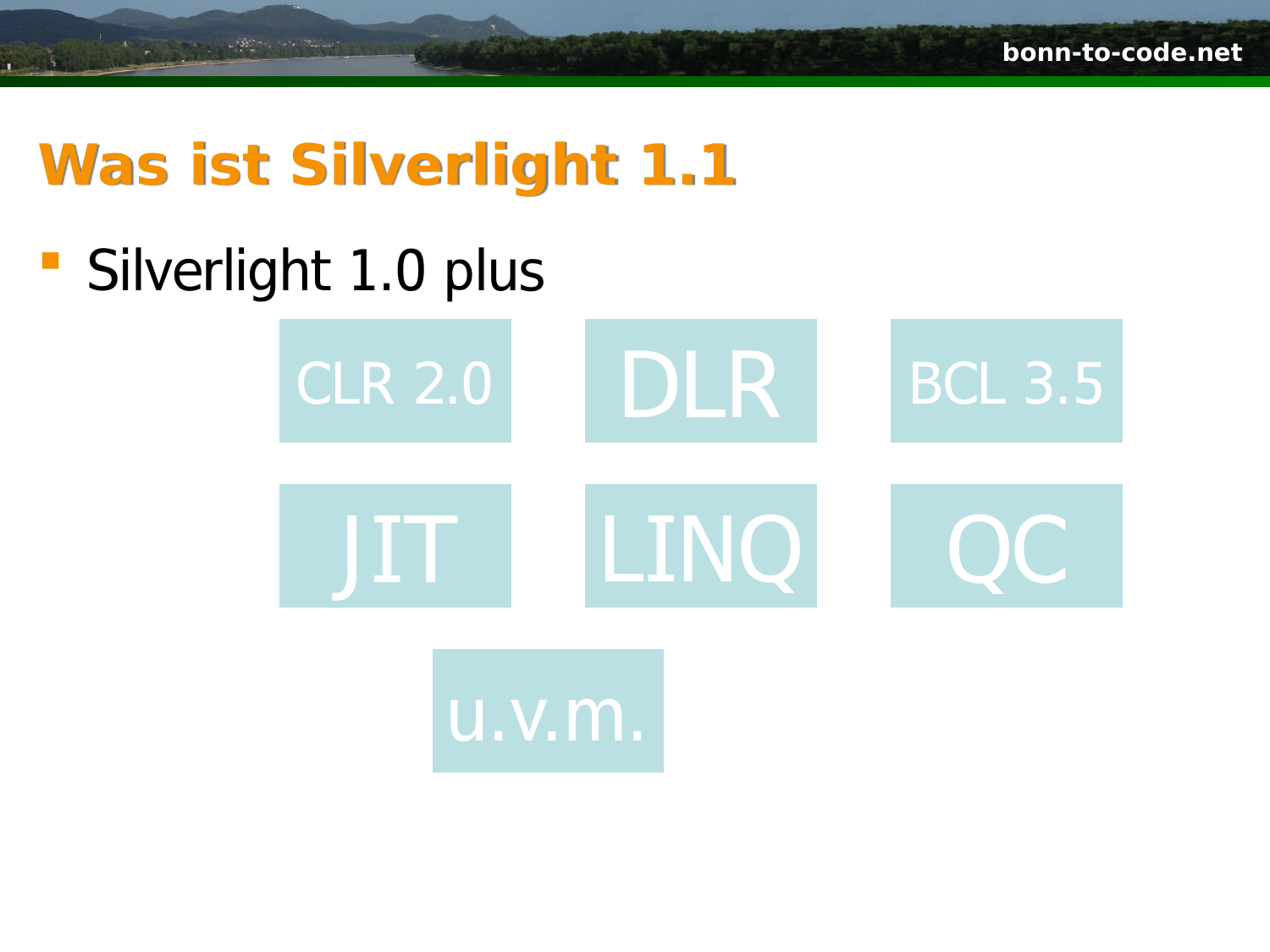

# Was ist Silverlight 1.1
Silverlight 1.0 plus
CLR 2.0
LINQ
QC
DLR
BCL 3.5
JIT
u.v.m.